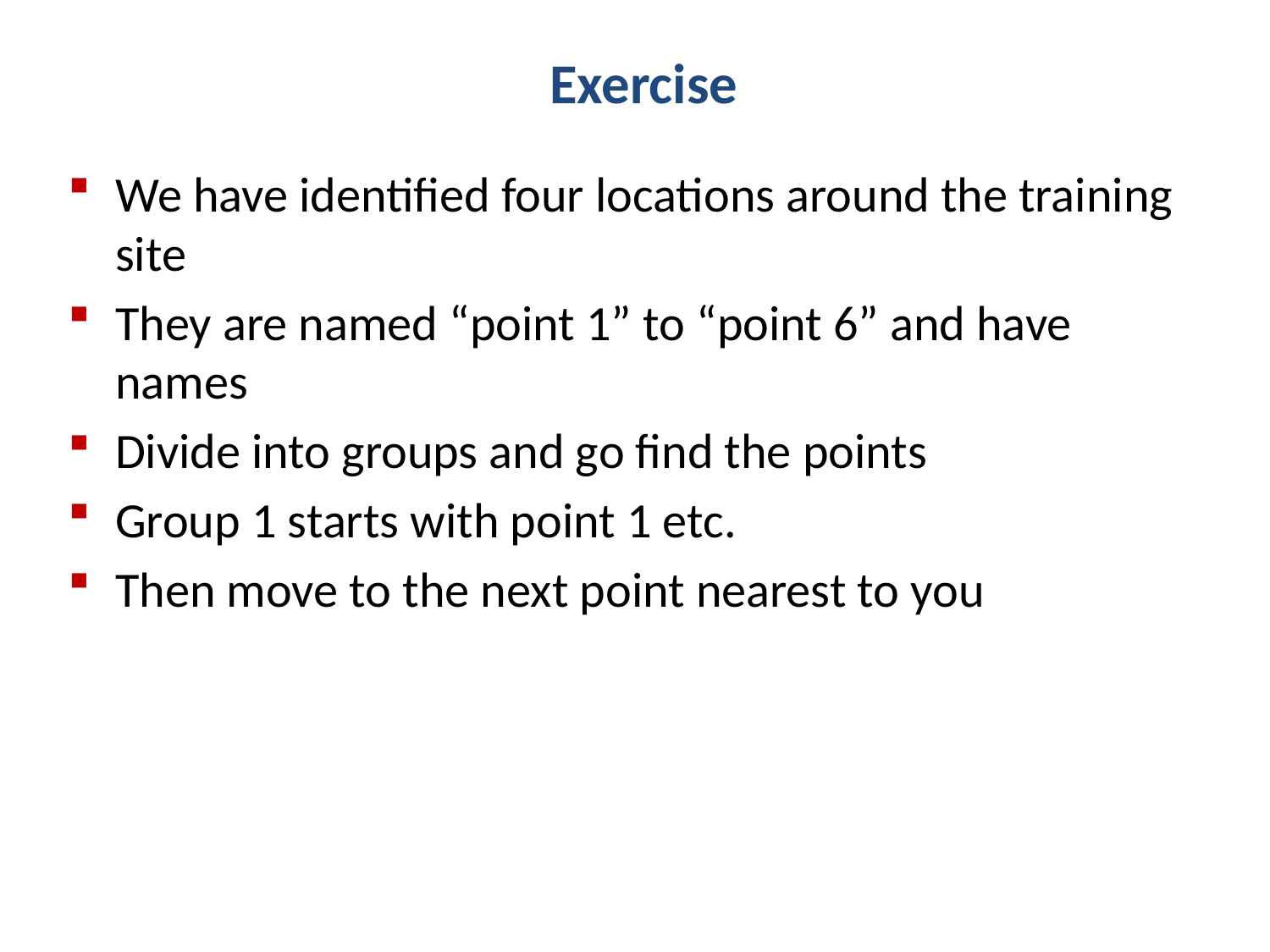

Exercise
We have identified four locations around the training site
They are named “point 1” to “point 6” and have names
Divide into groups and go find the points
Group 1 starts with point 1 etc.
Then move to the next point nearest to you